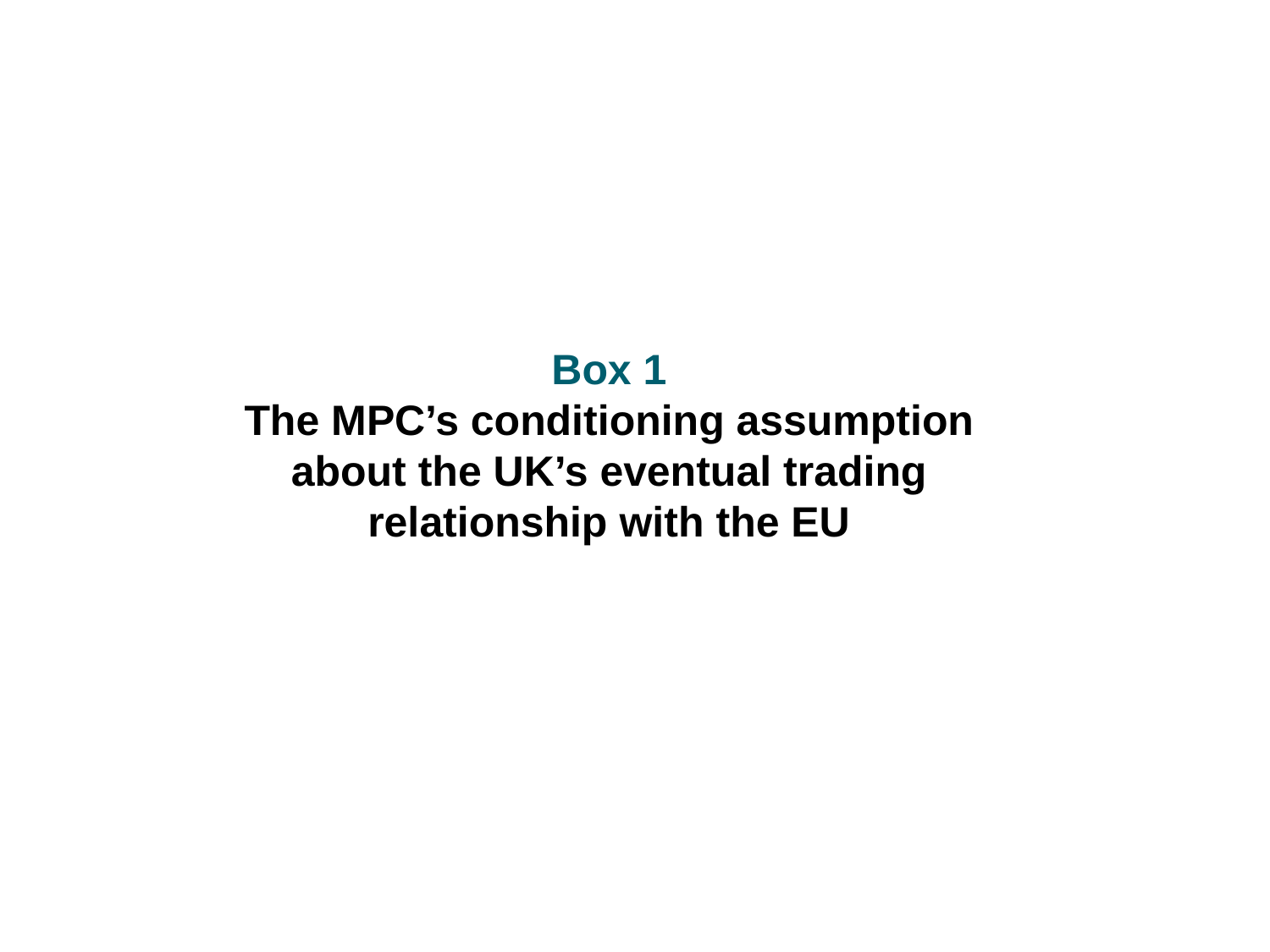

Box 1
The MPC’s conditioning assumption about the UK’s eventual trading relationship with the EU